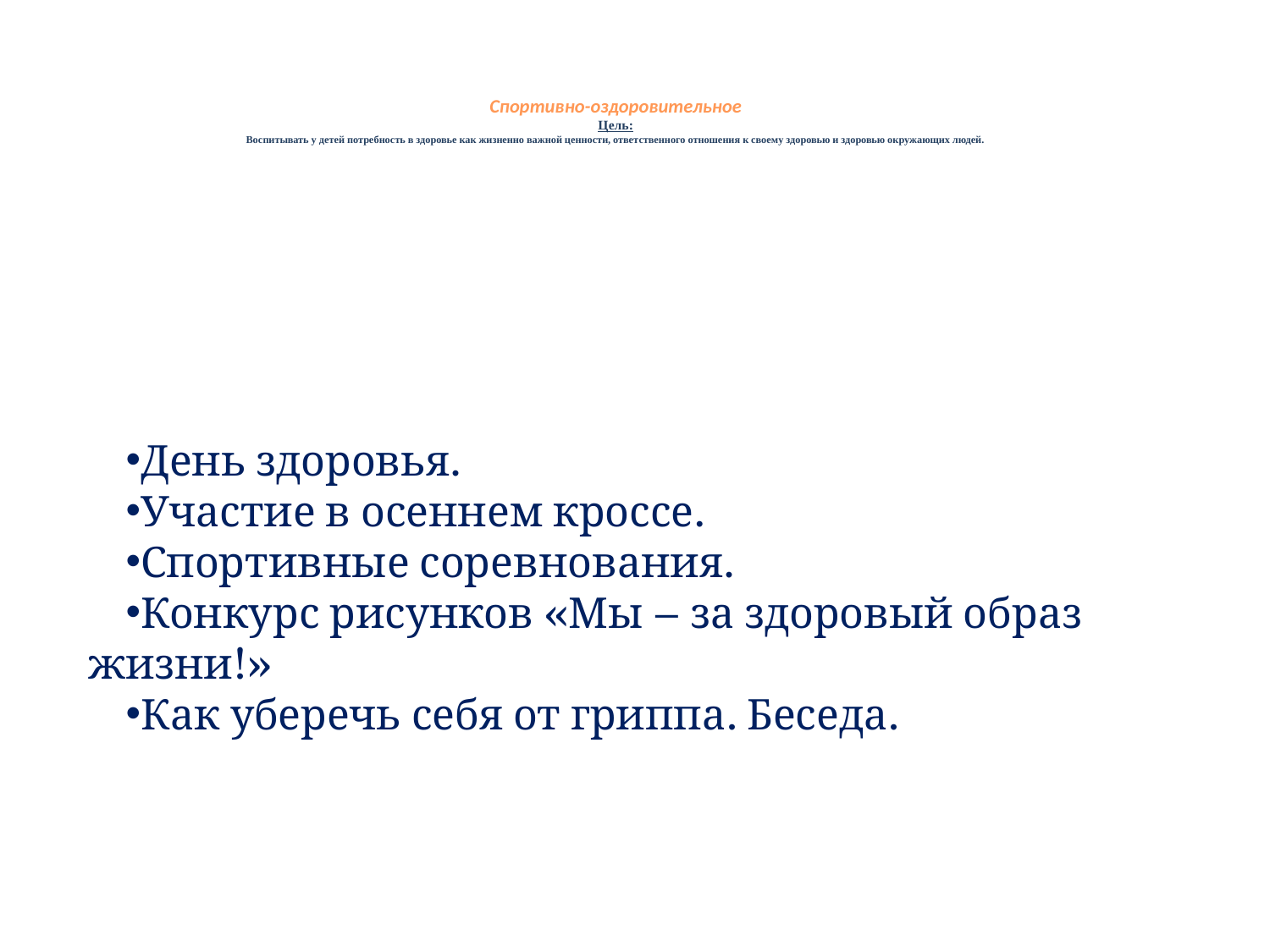

# Спортивно-оздоровительное Цель: Воспитывать у детей потребность в здоровье как жизненно важной ценности, ответственного отношения к своему здоровью и здоровью окружающих людей.

День здоровья.
Участие в осеннем кроссе.
Спортивные соревнования.
Конкурс рисунков «Мы – за здоровый образ жизни!»
Как уберечь себя от гриппа. Беседа.